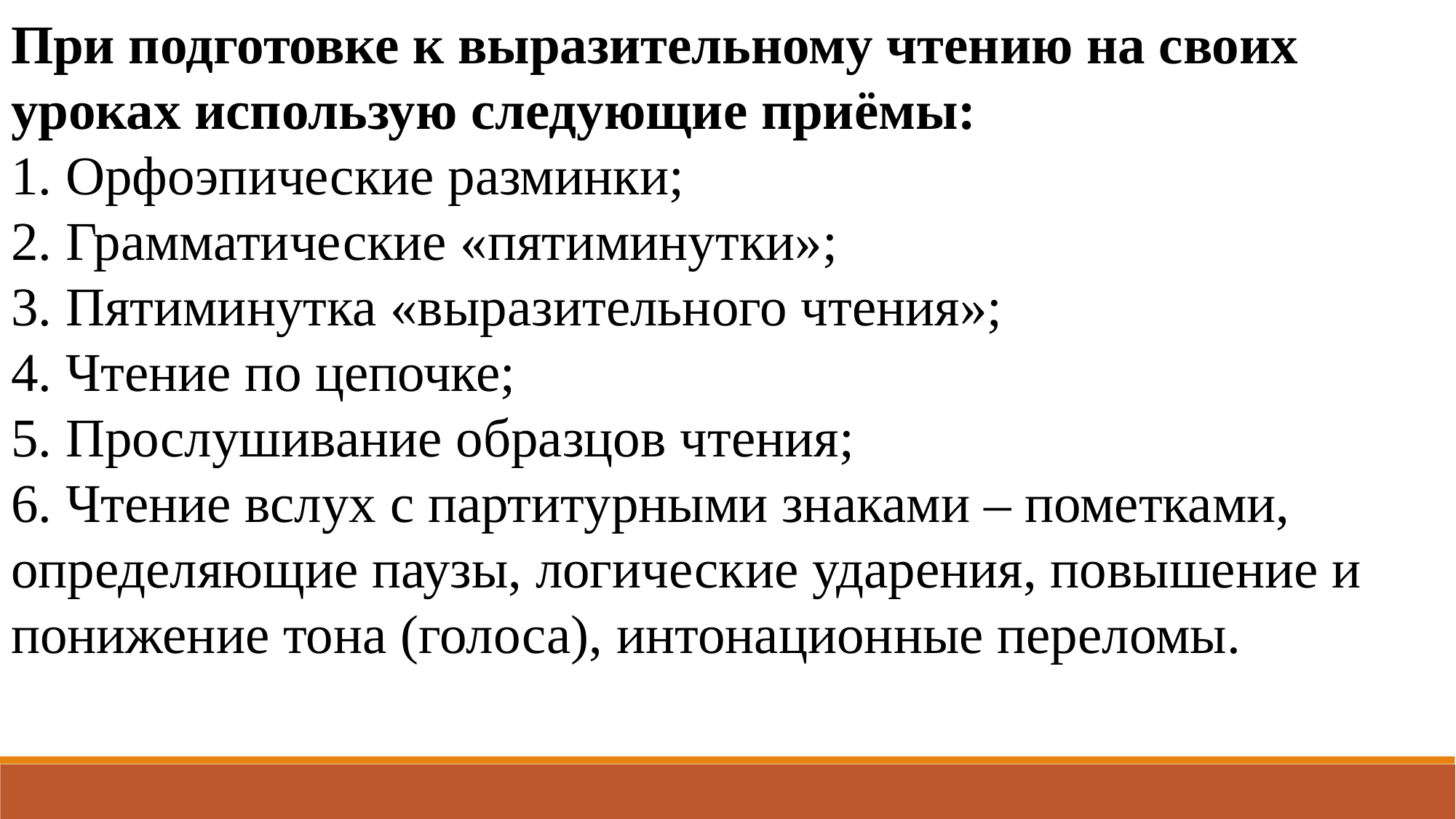

При подготовке к выразительному чтению на своих уроках использую следующие приёмы:
1. Орфоэпические разминки;
2. Грамматические «пятиминутки»;
3. Пятиминутка «выразительного чтения»;
4. Чтение по цепочке;
5. Прослушивание образцов чтения;
6. Чтение вслух с партитурными знаками – пометками, определяющие паузы, логические ударения, повышение и понижение тона (голоса), интонационные переломы.